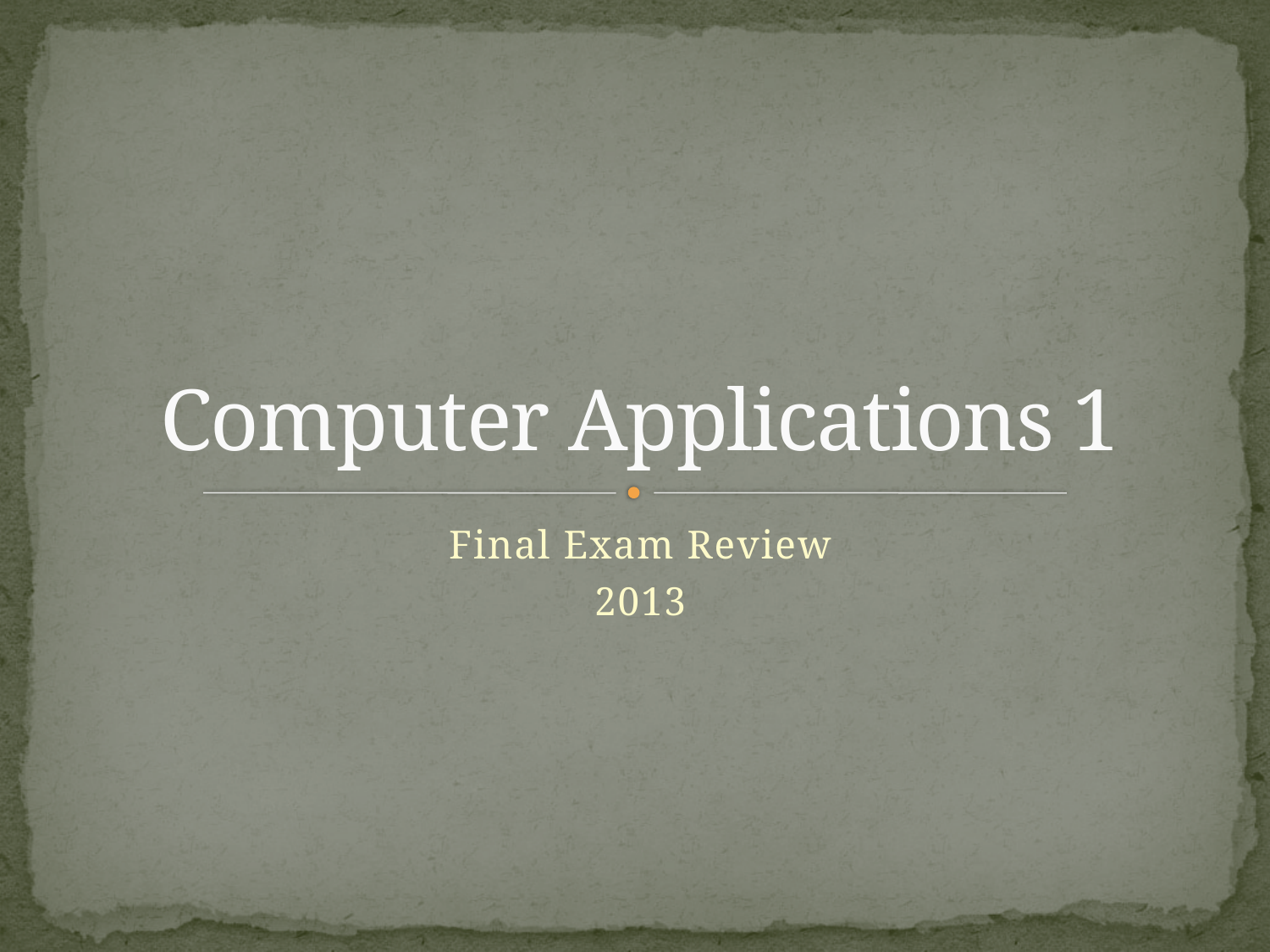

# Computer Applications 1
Final Exam Review
2013